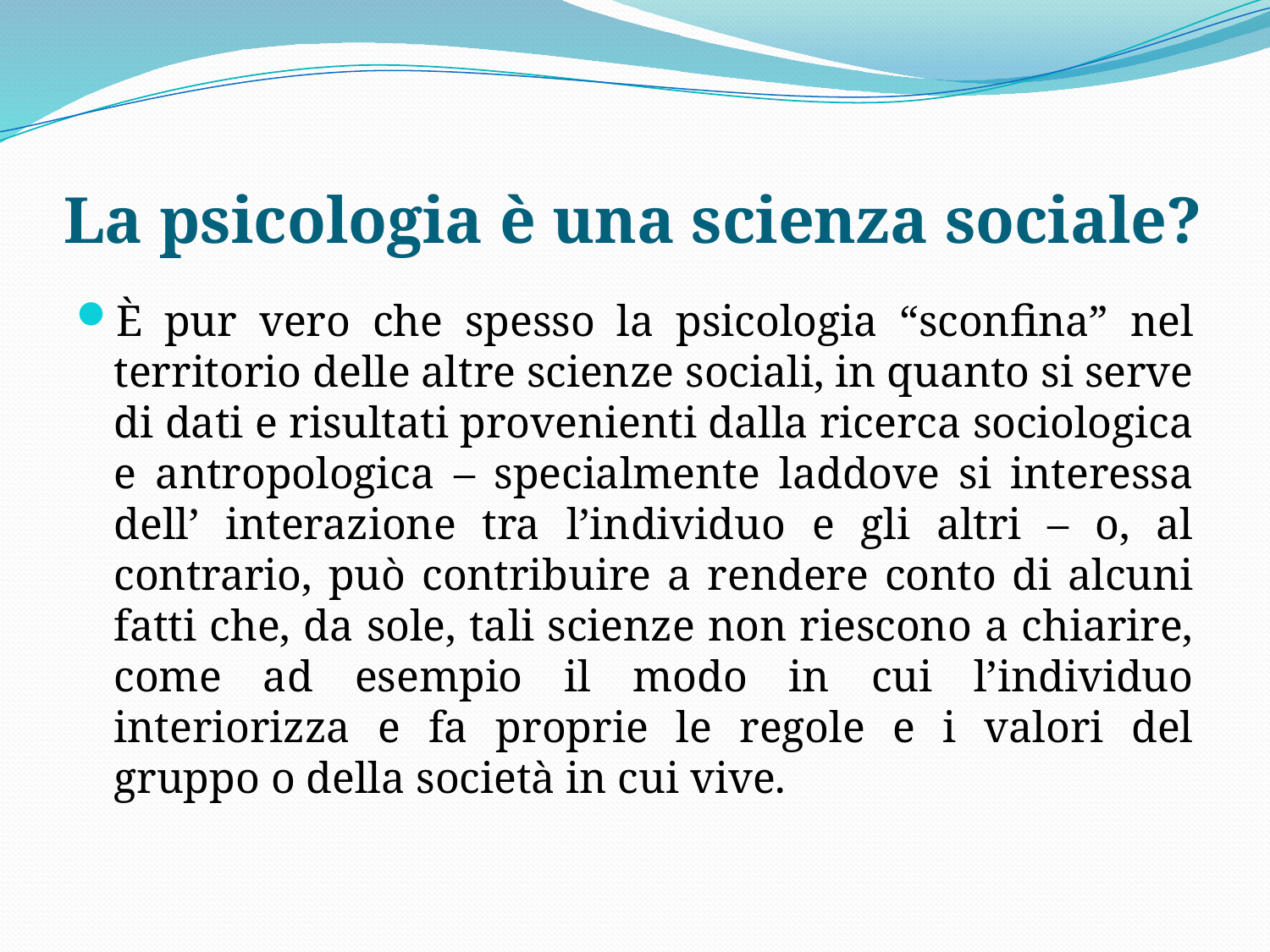

# La psicologia è una scienza sociale?
È pur vero che spesso la psicologia “sconfina” nel territorio delle altre scienze sociali, in quanto si serve di dati e risultati provenienti dalla ricerca sociologica e antropologica – specialmente laddove si interessa dell’ interazione tra l’individuo e gli altri – o, al contrario, può contribuire a rendere conto di alcuni fatti che, da sole, tali scienze non riescono a chiarire, come ad esempio il modo in cui l’individuo interiorizza e fa proprie le regole e i valori del gruppo o della società in cui vive.